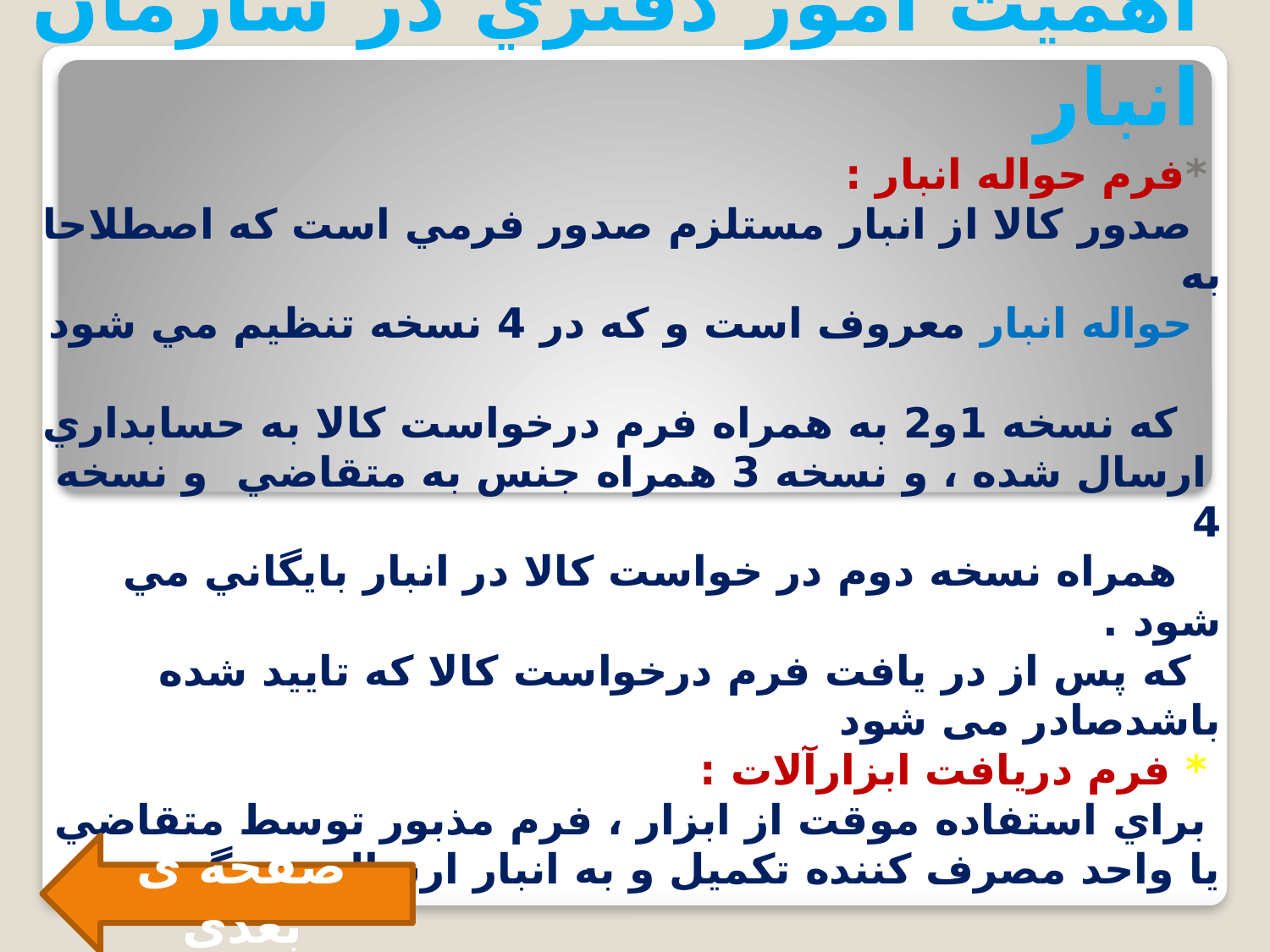

# اهميت امور دفتري در سازمان انبار
 *فرم حواله انبار :
  صدور كالا از انبار مستلزم صدور فرمي است كه اصطلاحا به
  حواله انبار معروف است و كه در 4 نسخه تنظيم مي شود

   كه نسخه 1و2 به همراه فرم درخواست كالا به حسابداري
 ارسال شده ، و نسخه 3 همراه جنس به متقاضي  و نسخه 4
   همراه نسخه دوم در خواست كالا در انبار بايگاني مي شود .
  که پس از در یافت فرم درخواست کالا که تایید شده باشدصادر می شود
 * فرم دريافت ابزارآلات :
 براي استفاده موقت از ابزار ، فرم مذبور توسط متقاضي يا واحد مصرف کننده تكميل و به انبار ارسال مي گردد .

صفحه ی بعدی